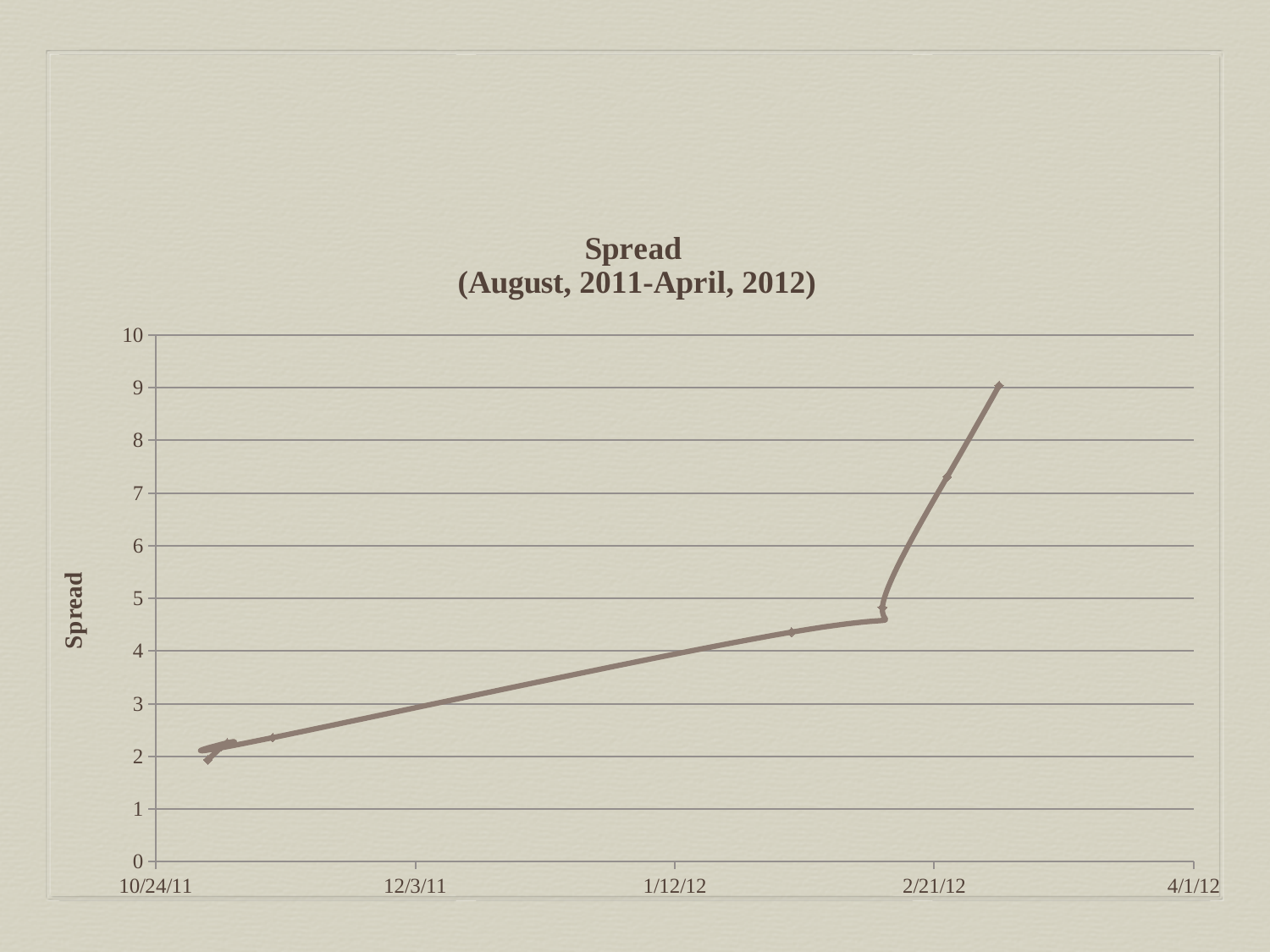

### Chart: Spread
(August, 2011-April, 2012)

| Category | Spread |
|---|---|